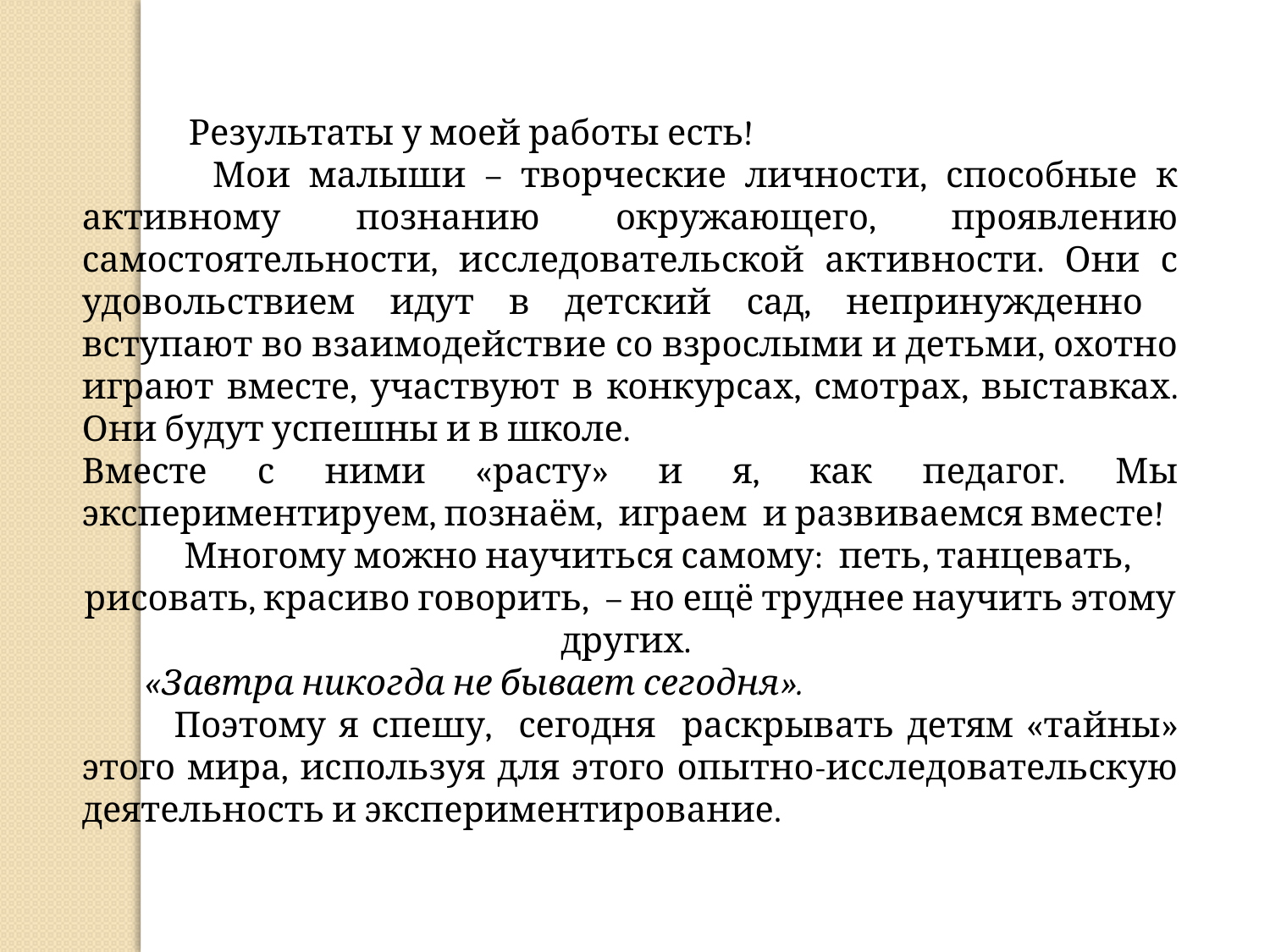

Результаты у моей работы есть!
       Мои малыши – творческие личности, способные к активному познанию окружающего, проявлению самостоятельности, исследовательской активности. Они с удовольствием идут в детский сад, непринужденно  вступают во взаимодействие со взрослыми и детьми, охотно играют вместе, участвуют в конкурсах, смотрах, выставках. Они будут успешны и в школе.
Вместе с ними «расту» и я, как педагог. Мы экспериментируем, познаём,  играем  и развиваемся вместе!
       Многому можно научиться самому:  петь, танцевать, рисовать, красиво говорить,  – но ещё труднее научить этому других.
        «Завтра никогда не бывает сегодня».
       Поэтому я спешу,  сегодня  раскрывать детям «тайны» этого мира, используя для этого опытно-исследовательскую деятельность и экспериментирование.